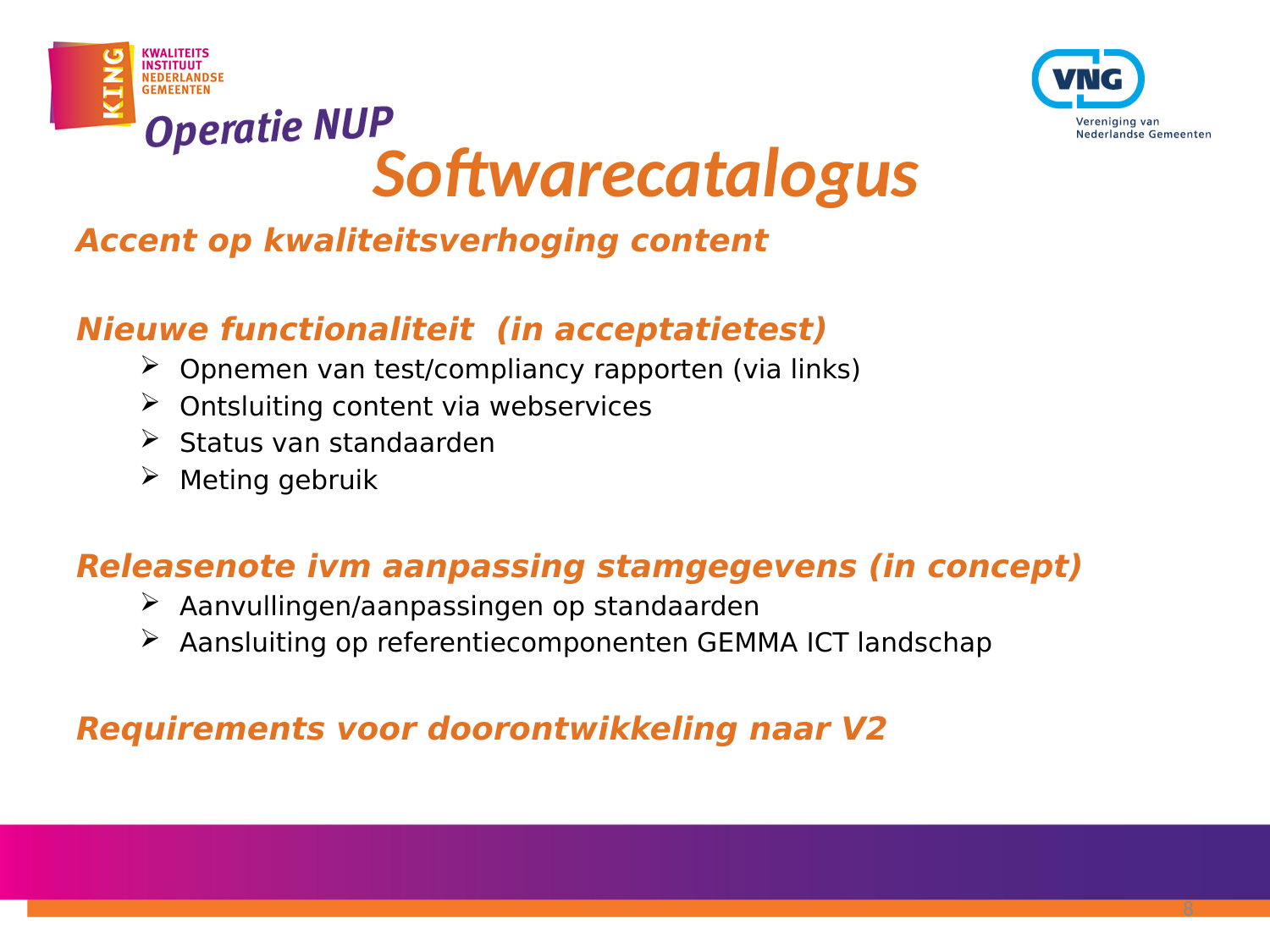

Softwarecatalogus
Accent op kwaliteitsverhoging content

Nieuwe functionaliteit  (in acceptatietest)
Opnemen van test/compliancy rapporten (via links)
Ontsluiting content via webservices
Status van standaarden
Meting gebruik

Releasenote ivm aanpassing stamgegevens (in concept)
Aanvullingen/aanpassingen op standaarden
Aansluiting op referentiecomponenten GEMMA ICT landschap

Requirements voor doorontwikkeling naar V2

8